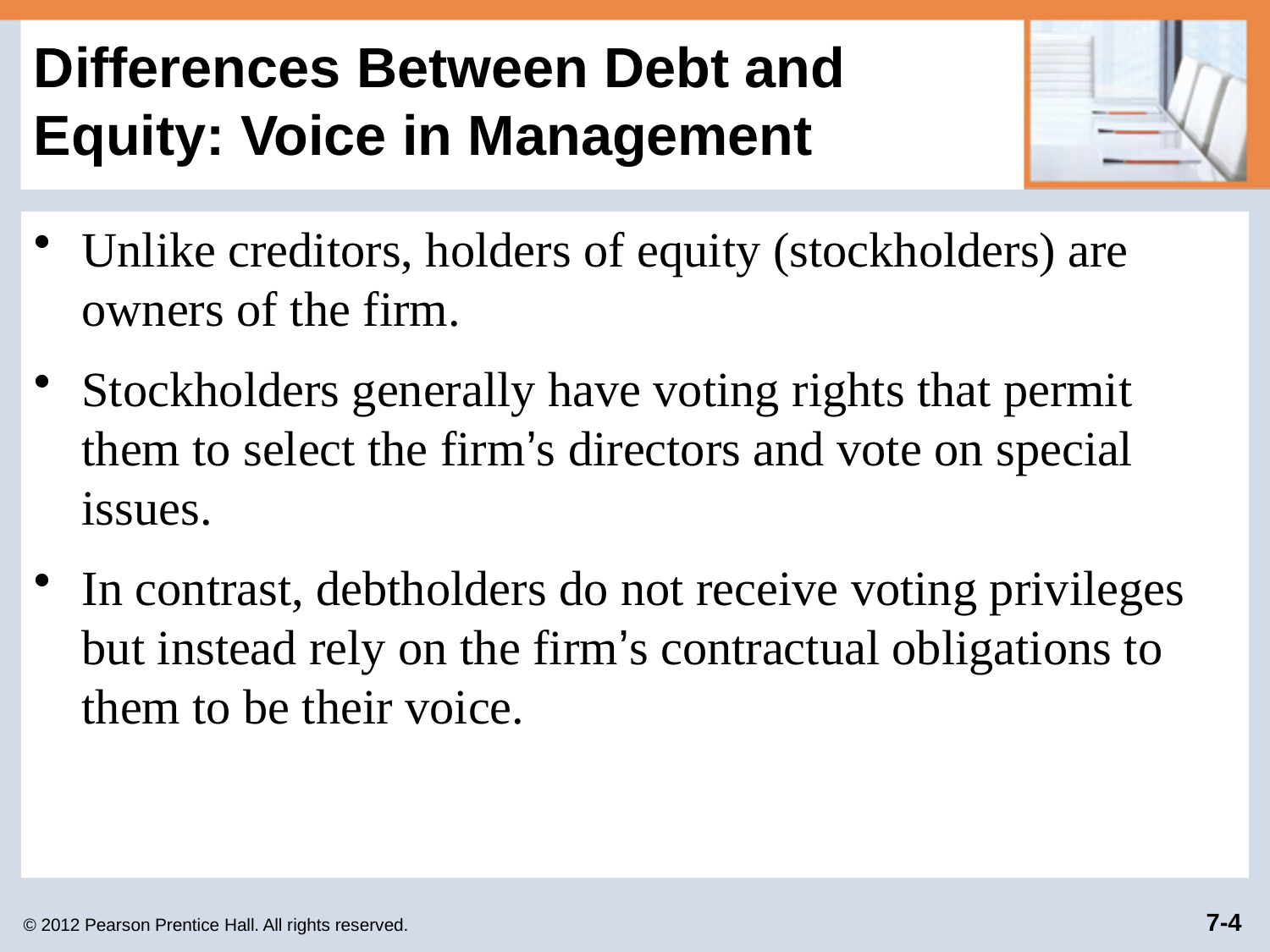

# Differences Between Debt and Equity: Voice in Management
Unlike creditors, holders of equity (stockholders) are owners of the firm.
Stockholders generally have voting rights that permit them to select the firm’s directors and vote on special issues.
In contrast, debtholders do not receive voting privileges but instead rely on the firm’s contractual obligations to them to be their voice.
© 2012 Pearson Prentice Hall. All rights reserved.
7-4